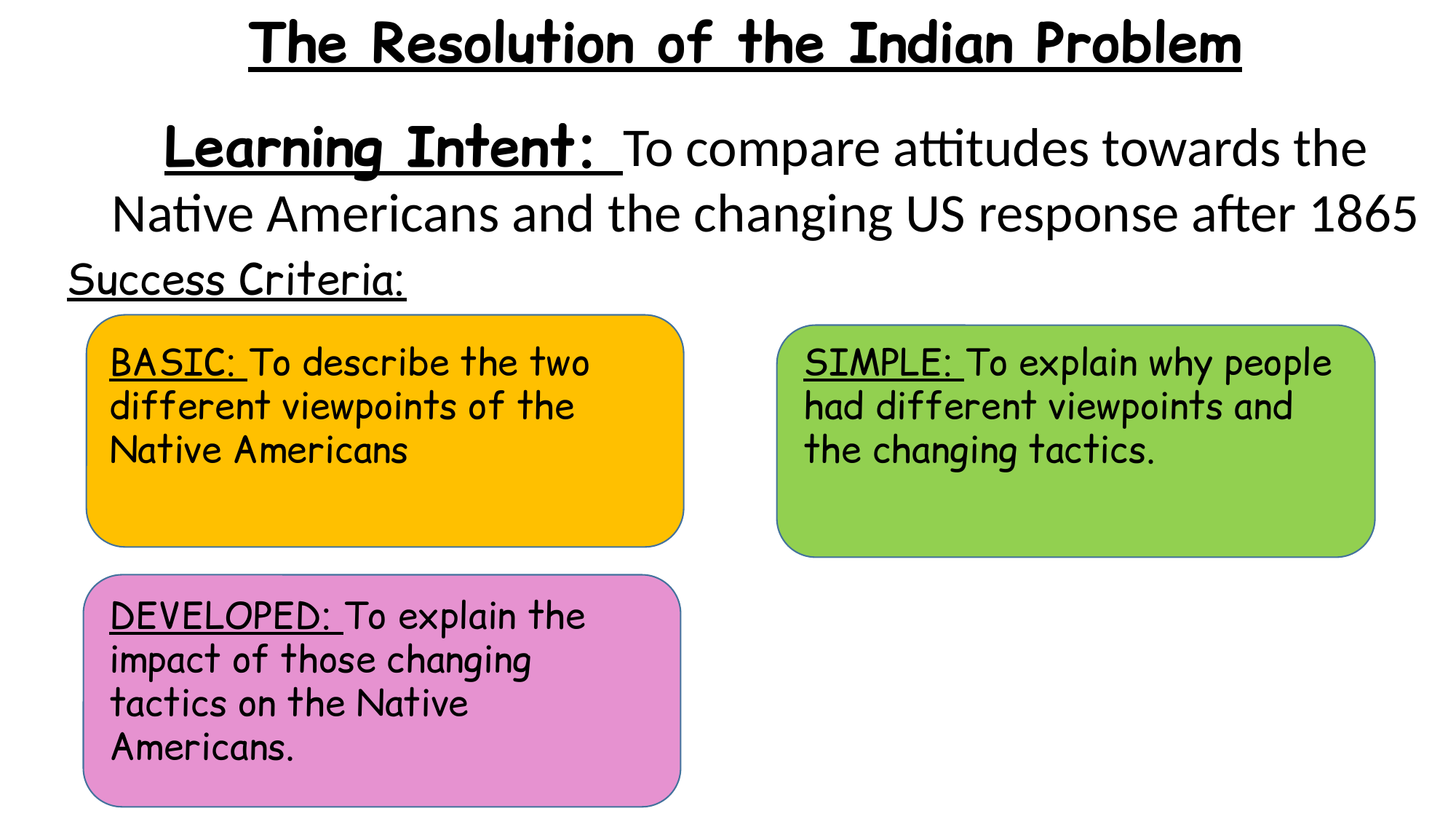

The Resolution of the Indian Problem
Learning Intent: To compare attitudes towards the Native Americans and the changing US response after 1865
Success Criteria:

BASIC: To describe the two different viewpoints of the Native Americans
SIMPLE: To explain why people had different viewpoints and the changing tactics.

DEVELOPED: To explain the impact of those changing tactics on the Native Americans.